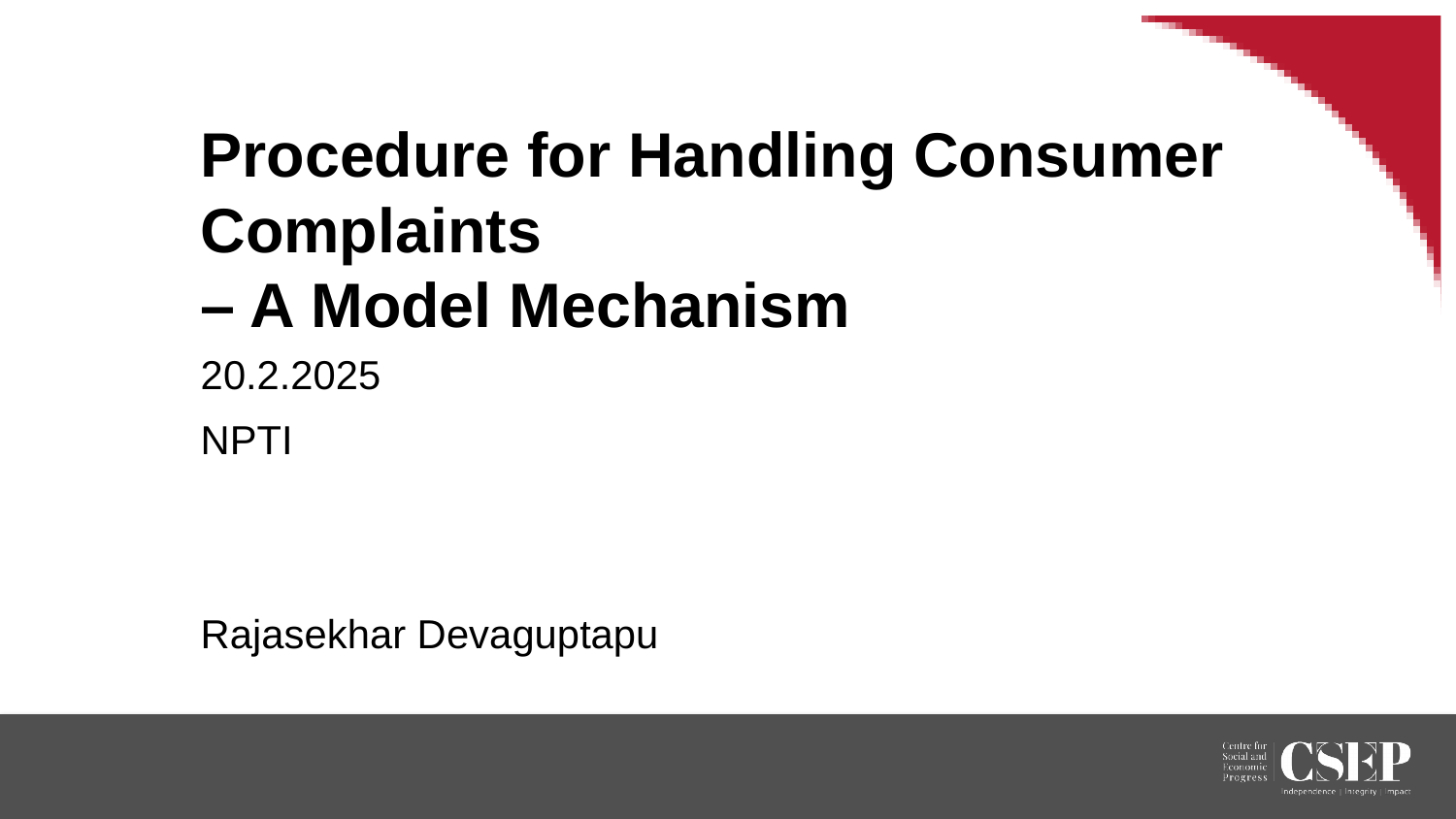

# Procedure for Handling Consumer Complaints – A Model Mechanism
20.2.2025
NPTI

Rajasekhar Devaguptapu